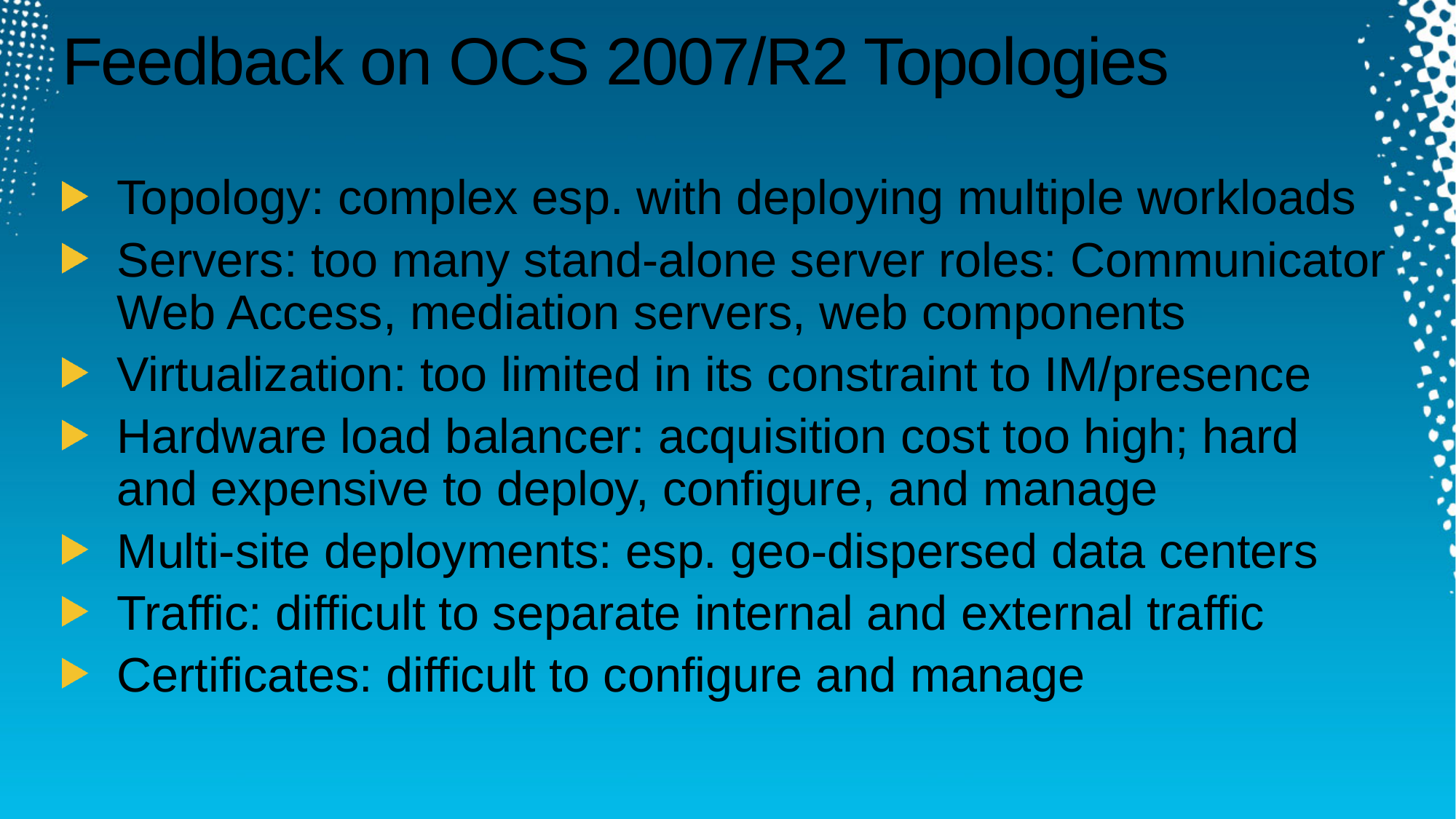

# Feedback on OCS 2007/R2 Topologies
Topology: complex esp. with deploying multiple workloads
Servers: too many stand-alone server roles: Communicator Web Access, mediation servers, web components
Virtualization: too limited in its constraint to IM/presence
Hardware load balancer: acquisition cost too high; hard and expensive to deploy, configure, and manage
Multi-site deployments: esp. geo-dispersed data centers
Traffic: difficult to separate internal and external traffic
Certificates: difficult to configure and manage